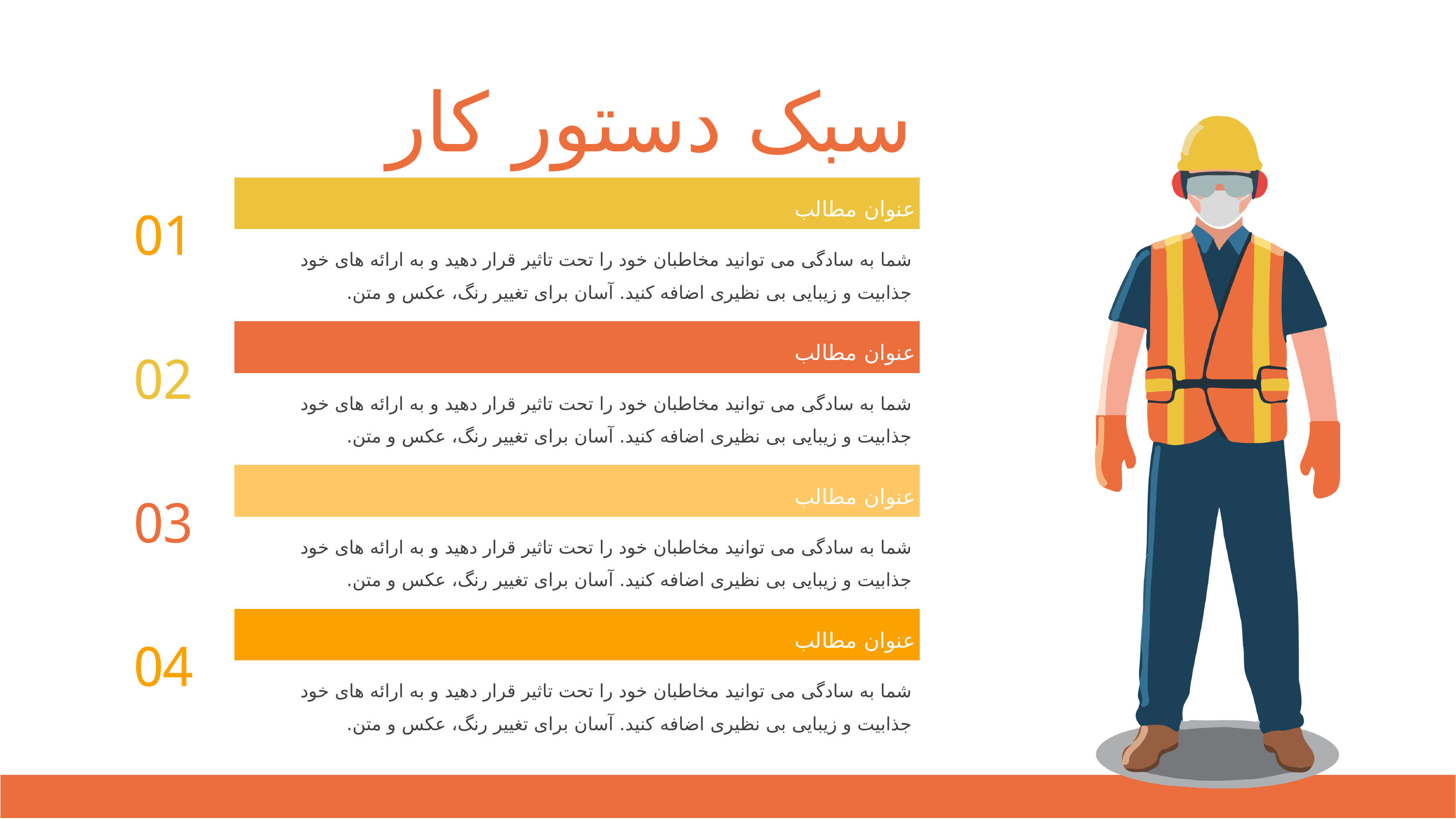

سبک دستور کار

01

عنوان مطالب
شما به سادگی می توانید مخاطبان خود را تحت تاثیر قرار دهید و به ارائه های خود جذابیت و زیبایی بی نظیری اضافه کنید. آسان برای تغییر رنگ، عکس و متن.
02

عنوان مطالب
شما به سادگی می توانید مخاطبان خود را تحت تاثیر قرار دهید و به ارائه های خود جذابیت و زیبایی بی نظیری اضافه کنید. آسان برای تغییر رنگ، عکس و متن.
03

عنوان مطالب
شما به سادگی می توانید مخاطبان خود را تحت تاثیر قرار دهید و به ارائه های خود جذابیت و زیبایی بی نظیری اضافه کنید. آسان برای تغییر رنگ، عکس و متن.
04

عنوان مطالب
شما به سادگی می توانید مخاطبان خود را تحت تاثیر قرار دهید و به ارائه های خود جذابیت و زیبایی بی نظیری اضافه کنید. آسان برای تغییر رنگ، عکس و متن.